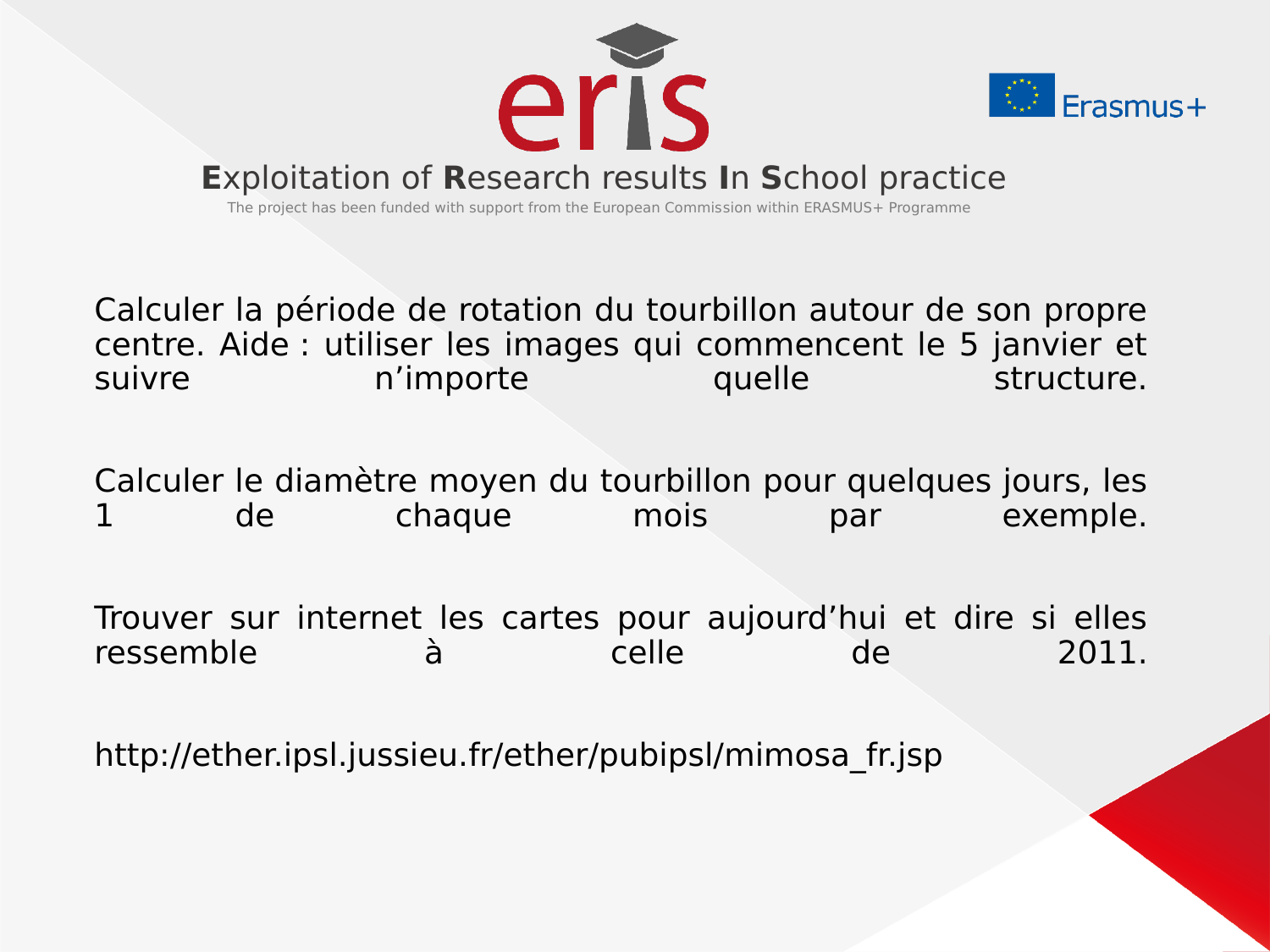

# Calculer la période de rotation du tourbillon autour de son propre centre. Aide : utiliser les images qui commencent le 5 janvier et suivre n’importe quelle structure.     Calculer le diamètre moyen du tourbillon pour quelques jours, les 1 de chaque mois par exemple.     Trouver sur internet les cartes pour aujourd’hui et dire si elles ressemble à celle de 2011. http://ether.ipsl.jussieu.fr/ether/pubipsl/mimosa_fr.jsp